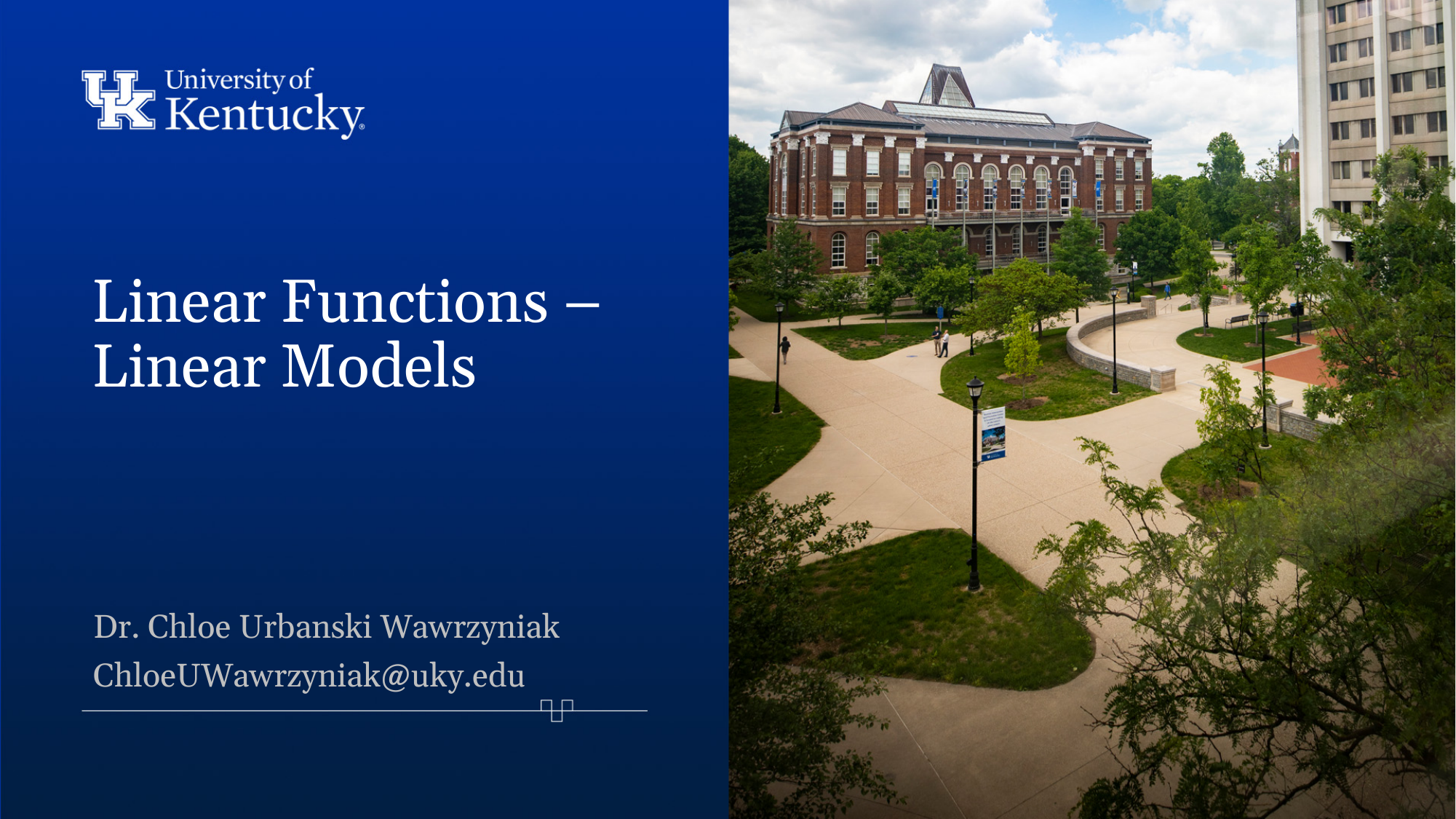

# Linear Functions – Linear Models
Dr. Chloe Urbanski Wawrzyniak
ChloeUWawrzyniak@uky.edu